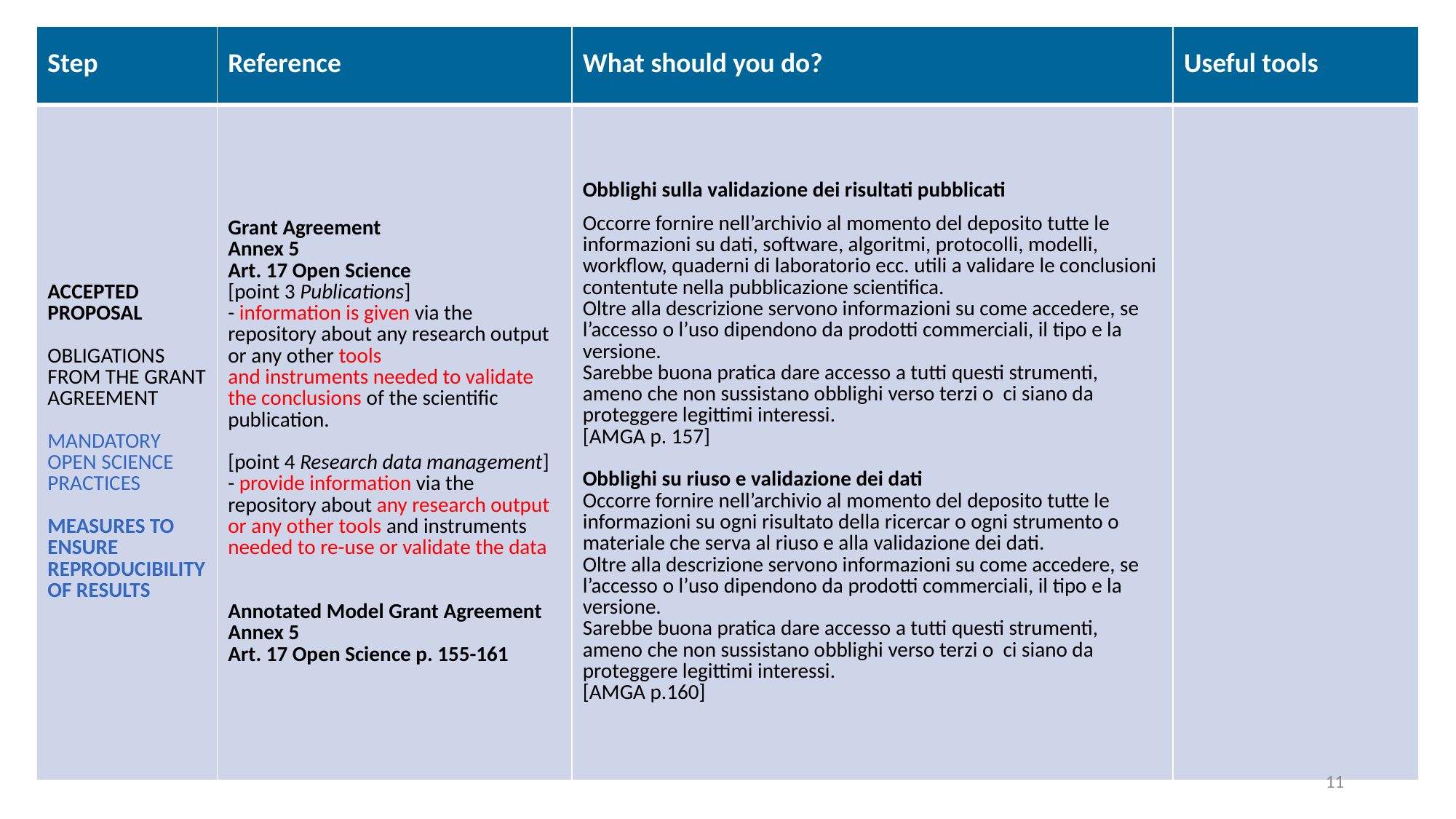

| Step | Reference | What should you do? | Useful tools |
| --- | --- | --- | --- |
| ACCEPTED PROPOSAL OBLIGATIONS FROM THE GRANT AGREEMENT MANDATORY OPEN SCIENCE PRACTICES MEASURES TO ENSURE REPRODUCIBILITY OF RESULTS | Grant Agreement Annex 5 Art. 17 Open Science [point 3 Publications] - information is given via the repository about any research output or any other tools and instruments needed to validate the conclusions of the scientific publication. [point 4 Research data management] - provide information via the repository about any research output or any other tools and instruments needed to re-use or validate the data Annotated Model Grant Agreement Annex 5 Art. 17 Open Science p. 155-161 | Obblighi sulla validazione dei risultati pubblicati Occorre fornire nell’archivio al momento del deposito tutte le informazioni su dati, software, algoritmi, protocolli, modelli, workflow, quaderni di laboratorio ecc. utili a validare le conclusioni contentute nella pubblicazione scientifica. Oltre alla descrizione servono informazioni su come accedere, se l’accesso o l’uso dipendono da prodotti commerciali, il tipo e la versione. Sarebbe buona pratica dare accesso a tutti questi strumenti, ameno che non sussistano obblighi verso terzi o ci siano da proteggere legittimi interessi. [AMGA p. 157] Obblighi su riuso e validazione dei dati Occorre fornire nell’archivio al momento del deposito tutte le informazioni su ogni risultato della ricercar o ogni strumento o materiale che serva al riuso e alla validazione dei dati. Oltre alla descrizione servono informazioni su come accedere, se l’accesso o l’uso dipendono da prodotti commerciali, il tipo e la versione. Sarebbe buona pratica dare accesso a tutti questi strumenti, ameno che non sussistano obblighi verso terzi o ci siano da proteggere legittimi interessi. [AMGA p.160] |  |
11